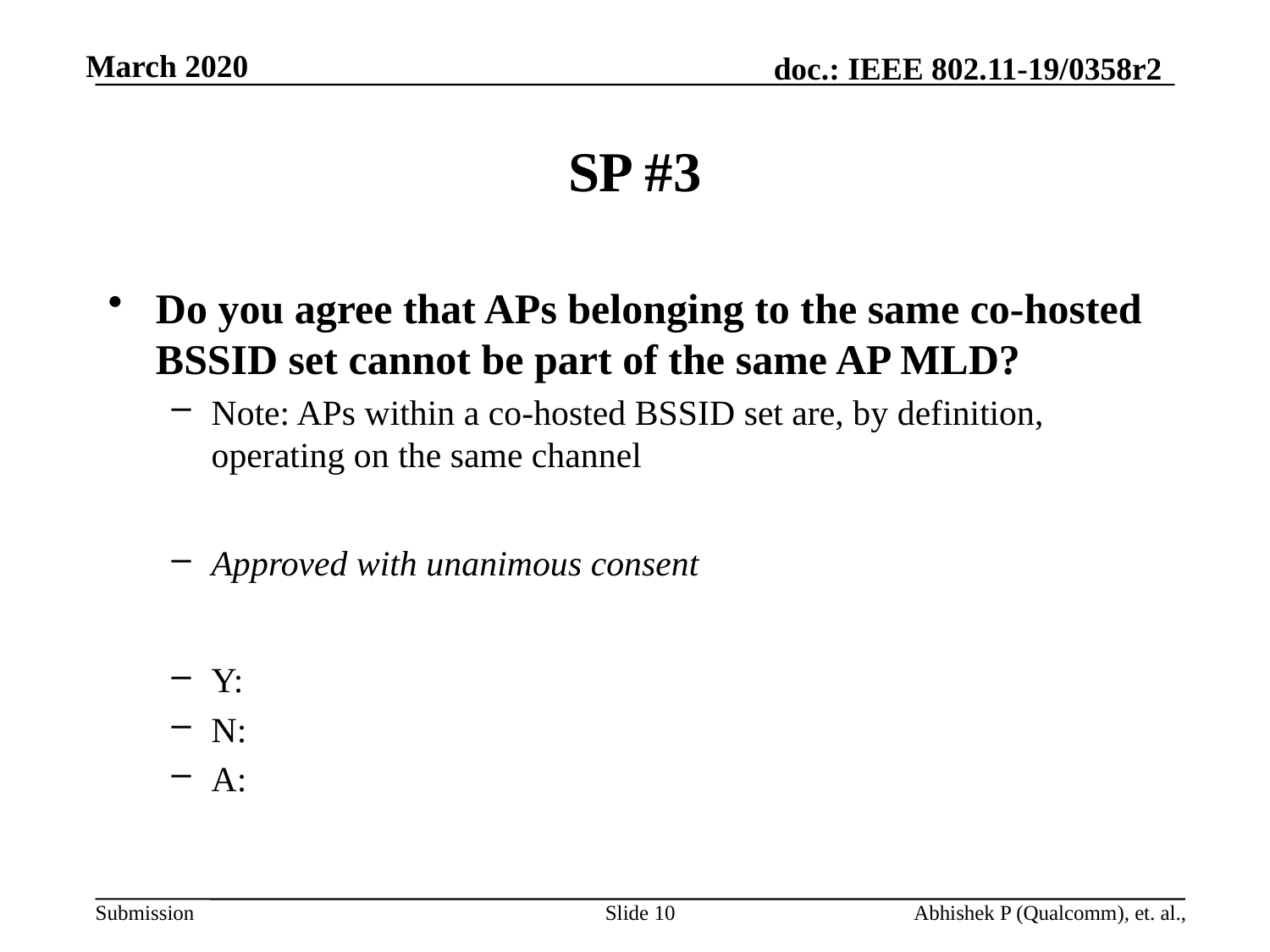

# SP #3
Do you agree that APs belonging to the same co-hosted BSSID set cannot be part of the same AP MLD?
Note: APs within a co-hosted BSSID set are, by definition, operating on the same channel

Approved with unanimous consent

Y:
N:
A:

Slide 10
Abhishek P (Qualcomm), et. al.,